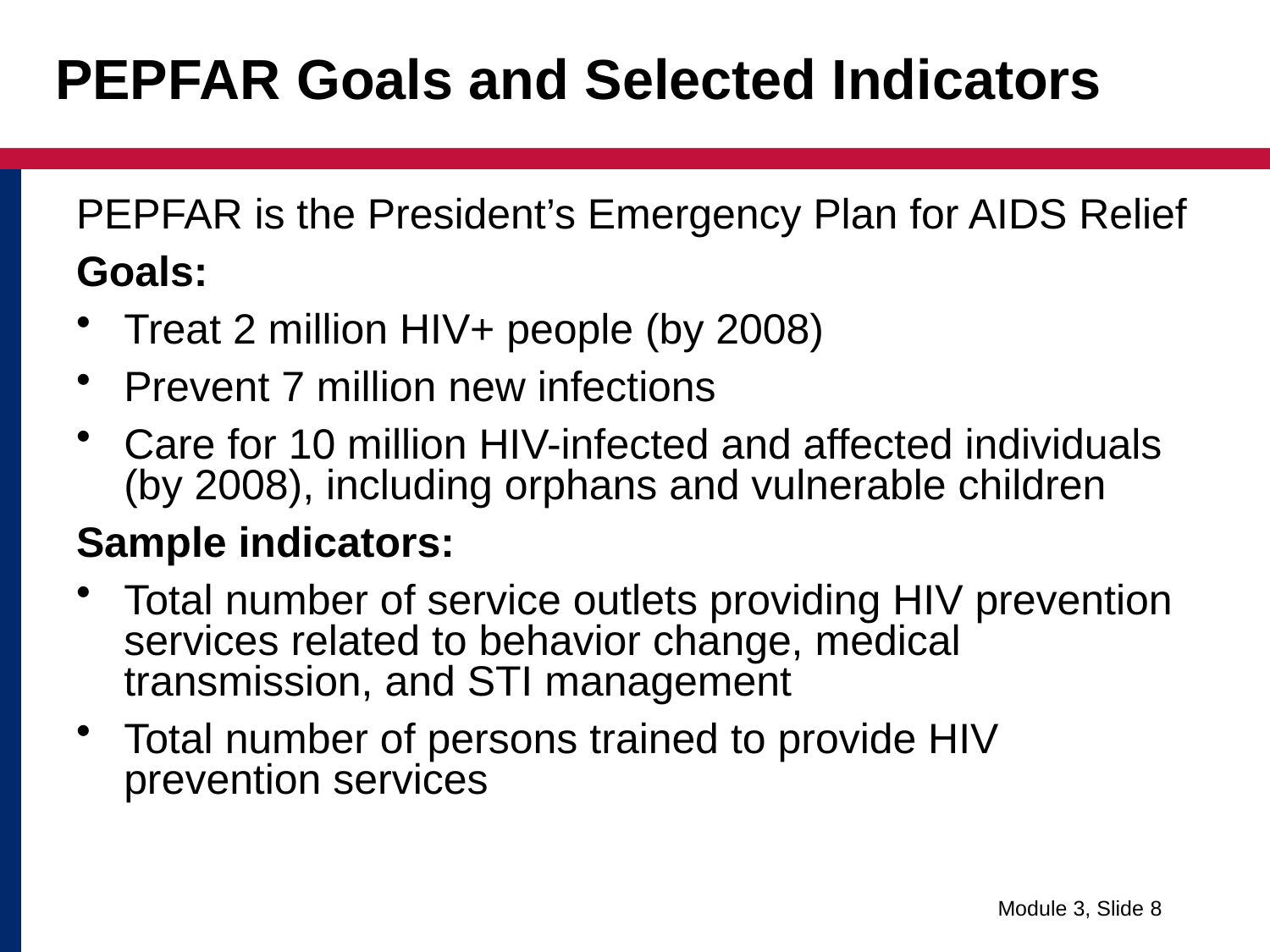

# PEPFAR Goals and Selected Indicators
PEPFAR is the President’s Emergency Plan for AIDS Relief
Goals:
Treat 2 million HIV+ people (by 2008)
Prevent 7 million new infections
Care for 10 million HIV-infected and affected individuals (by 2008), including orphans and vulnerable children
Sample indicators:
Total number of service outlets providing HIV prevention services related to behavior change, medical transmission, and STI management
Total number of persons trained to provide HIV prevention services
Module 3, Slide 8